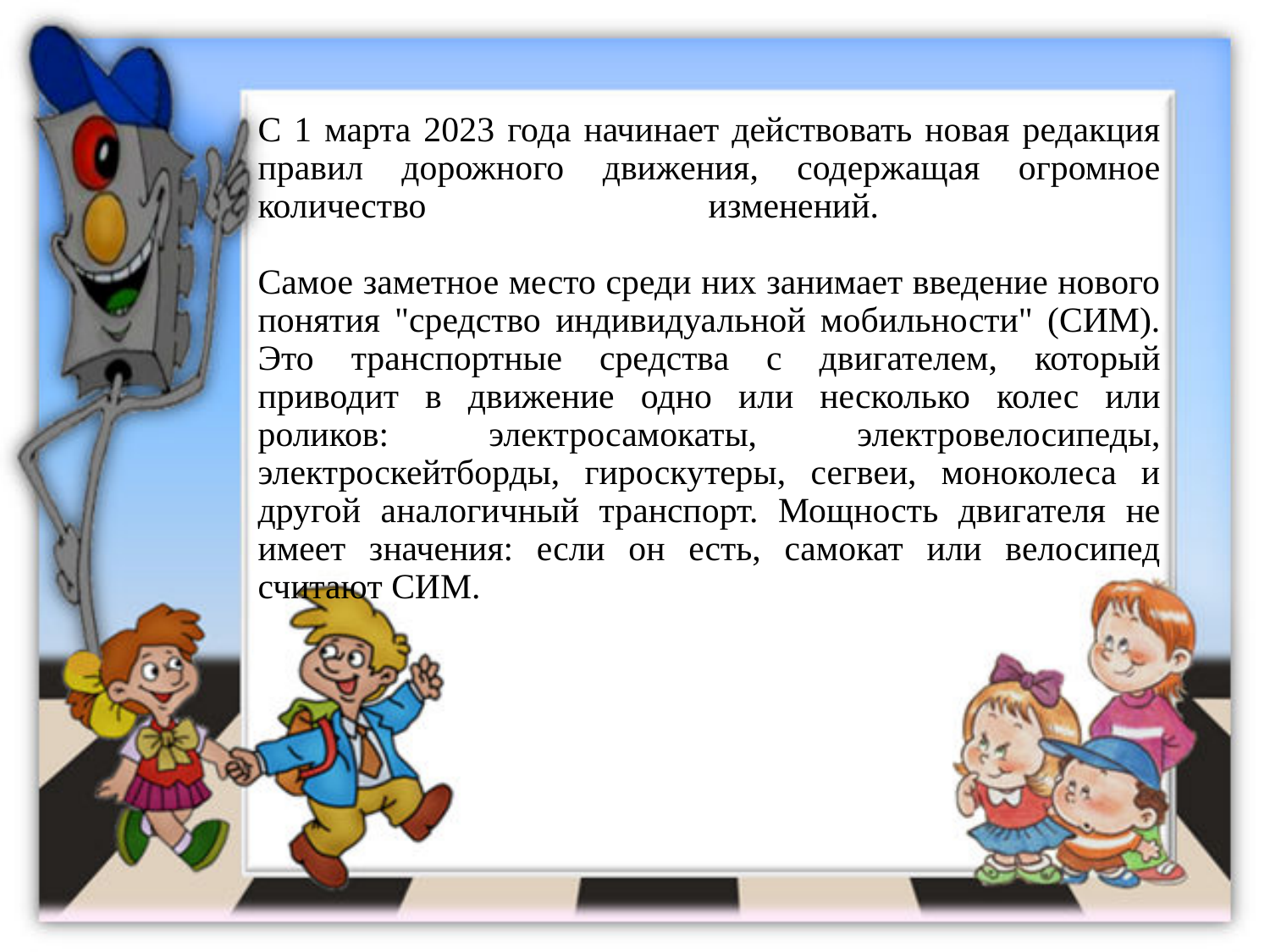

# С 1 марта 2023 года начинает действовать новая редакция правил дорожного движения, содержащая огромное количество изменений. Самое заметное место среди них занимает введение нового понятия "средство индивидуальной мобильности" (СИМ). Это транспортные средства с двигателем, который приводит в движение одно или несколько колес или роликов: электросамокаты, электровелосипеды, электроскейтборды, гироскутеры, сегвеи, моноколеса и другой аналогичный транспорт. Мощность двигателя не имеет значения: если он есть, самокат или велосипед считают СИМ.